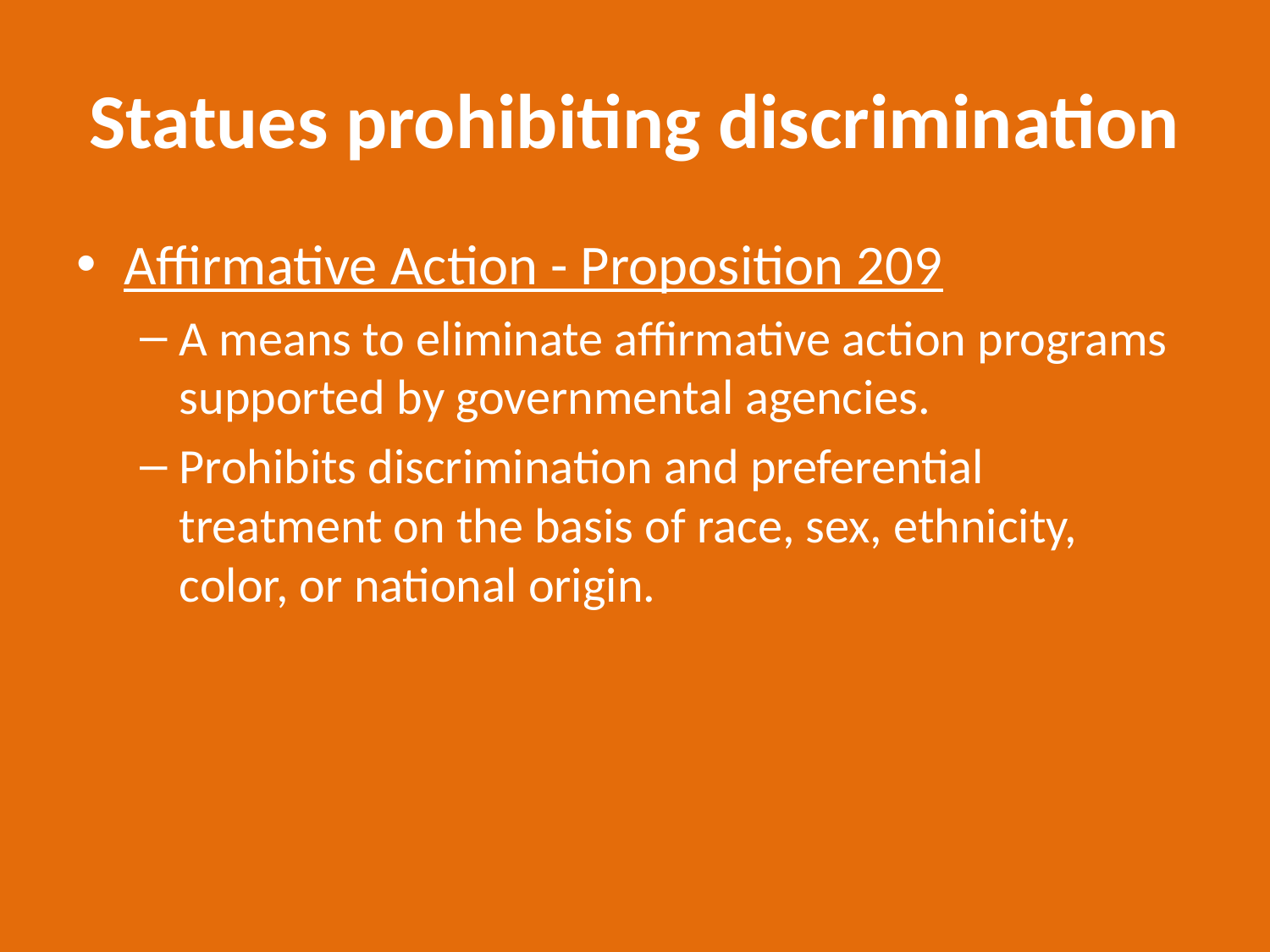

# Statues prohibiting discrimination
Affirmative Action - Proposition 209
A means to eliminate affirmative action programs supported by governmental agencies.
Prohibits discrimination and preferential treatment on the basis of race, sex, ethnicity, color, or national origin.